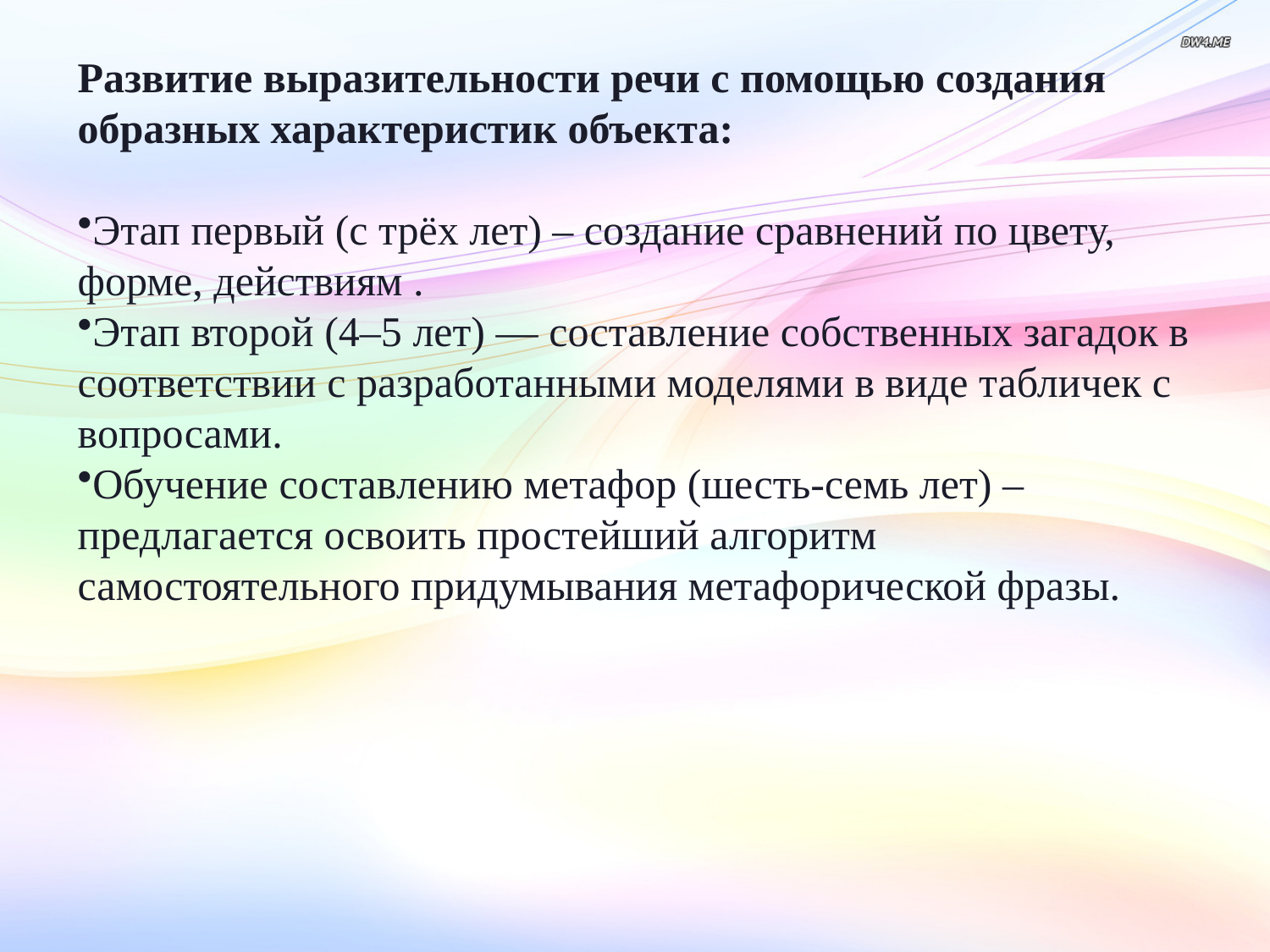

Развитие выразительности речи с помощью создания образных характеристик объекта:

Этап первый (с трёх лет) – создание сравнений по цвету, форме, действиям .
Этап второй (4–5 лет) — составление собственных загадок в соответствии с разработанными моделями в виде табличек с вопросами.
Обучение составлению метафор (шесть-семь лет) – предлагается освоить простейший алгоритм самостоятельного придумывания метафорической фразы.